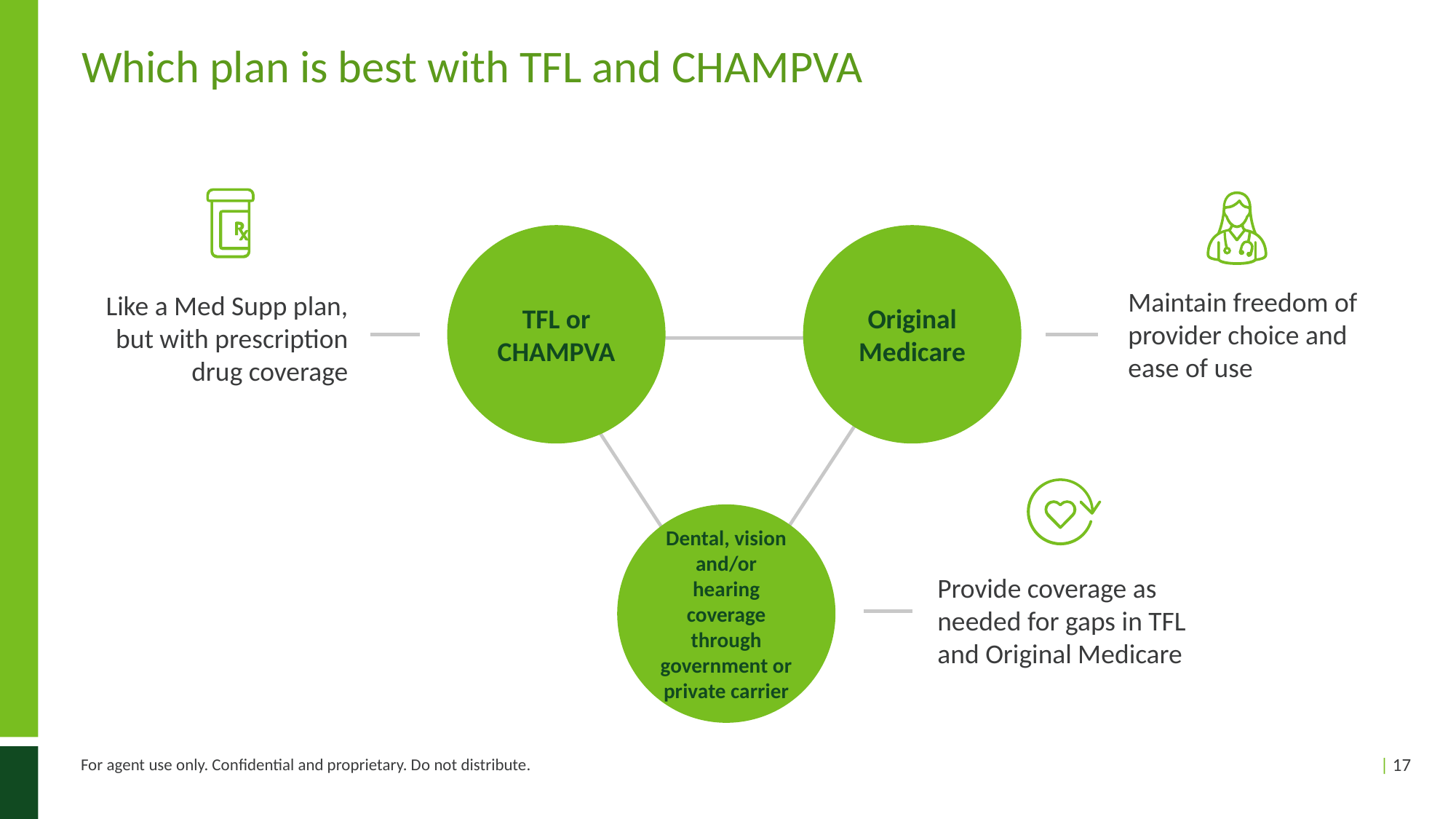

# Which plan is best with TFL and CHAMPVA

TFL or CHAMPVA
Original Medicare
Maintain freedom of provider choice and ease of use
Like a Med Supp plan, but with prescription drug coverage

Dental, vision and/or hearing coverage through government or private carrier
Provide coverage as needed for gaps in TFL and Original Medicare